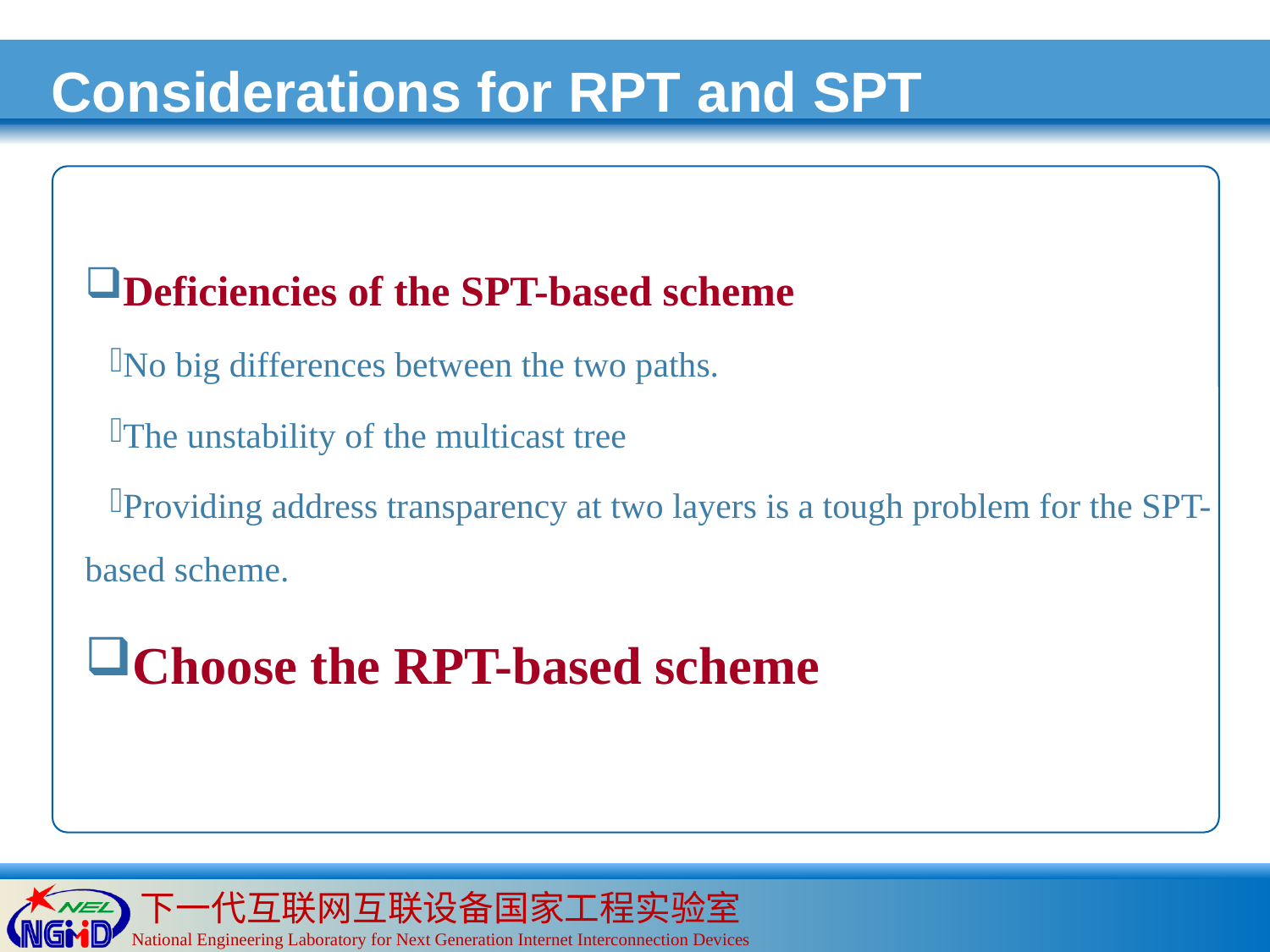

# Considerations for RPT and SPT
Deficiencies of the SPT-based scheme
No big differences between the two paths.
The unstability of the multicast tree
Providing address transparency at two layers is a tough problem for the SPT-based scheme.
Choose the RPT-based scheme